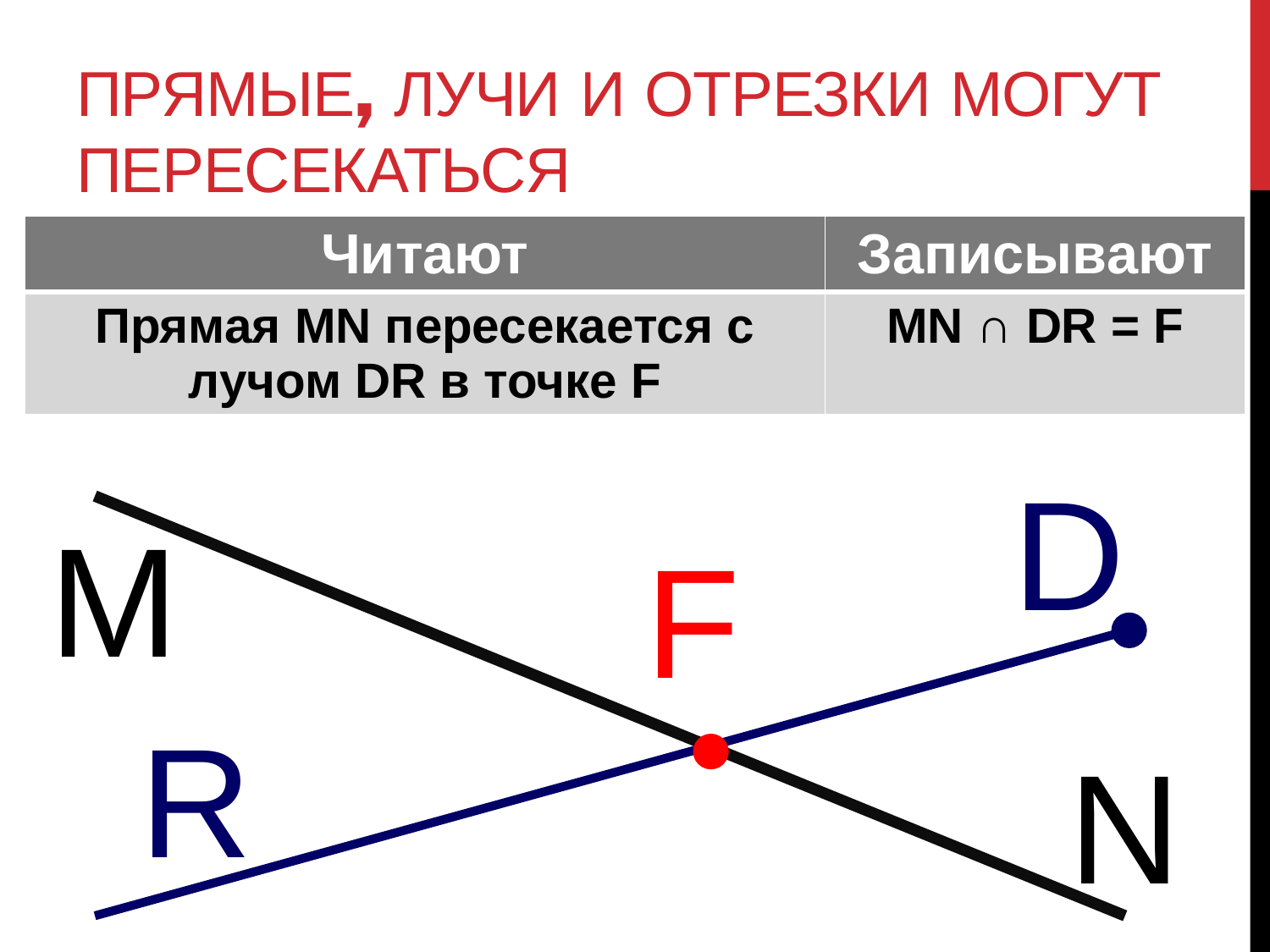

# Прямые, лучи и отрезки могут пересекаться
| Читают | Записывают |
| --- | --- |
| Прямая MN пересекается с лучом DR в точке F | MN ∩ DR = F |
D
M
F

R
N